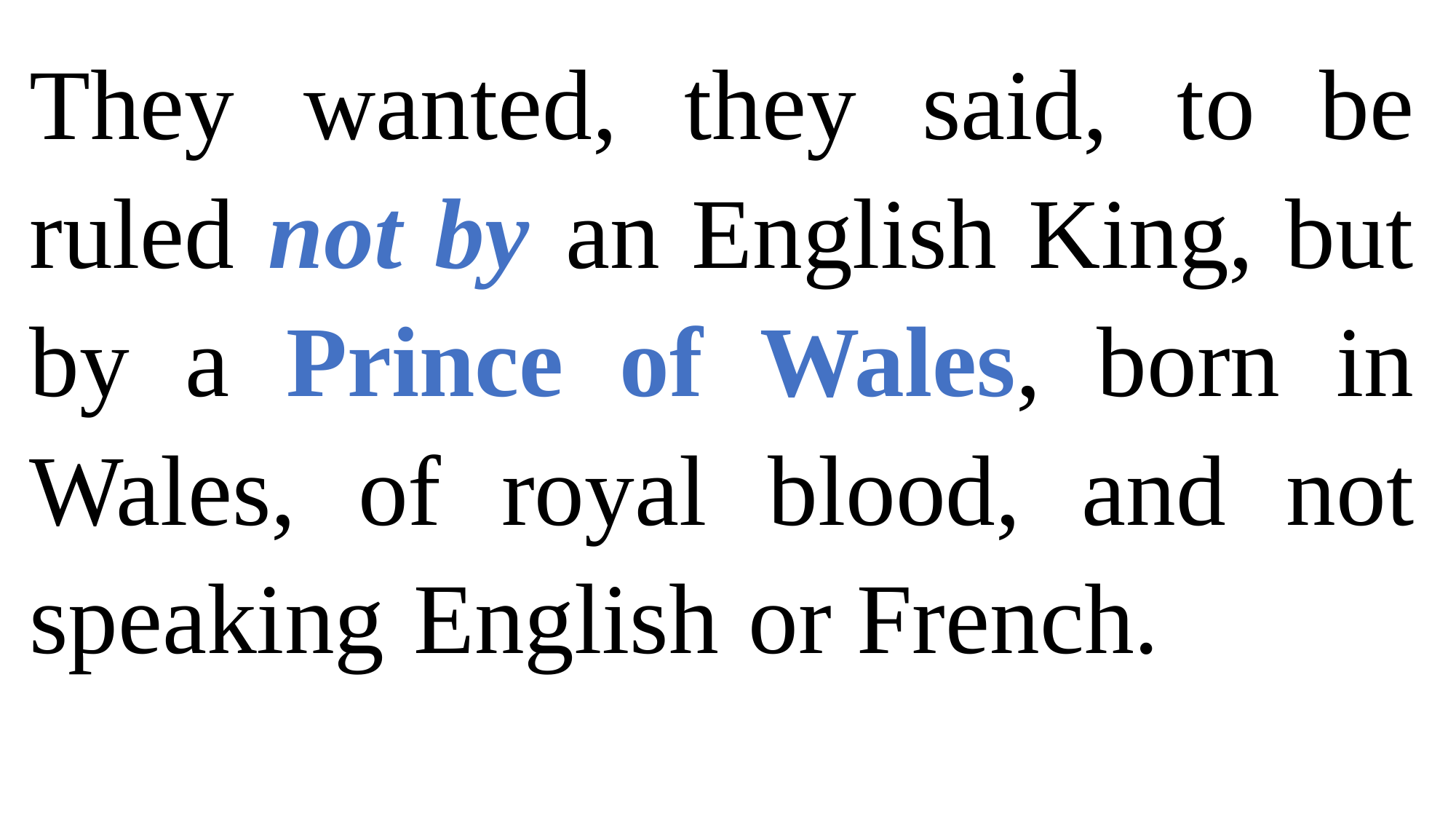

They wanted, they said, to be ruled not by an English King, but by a Prince of Wales, born in Wales, of royal blood, and not speaking English or French.